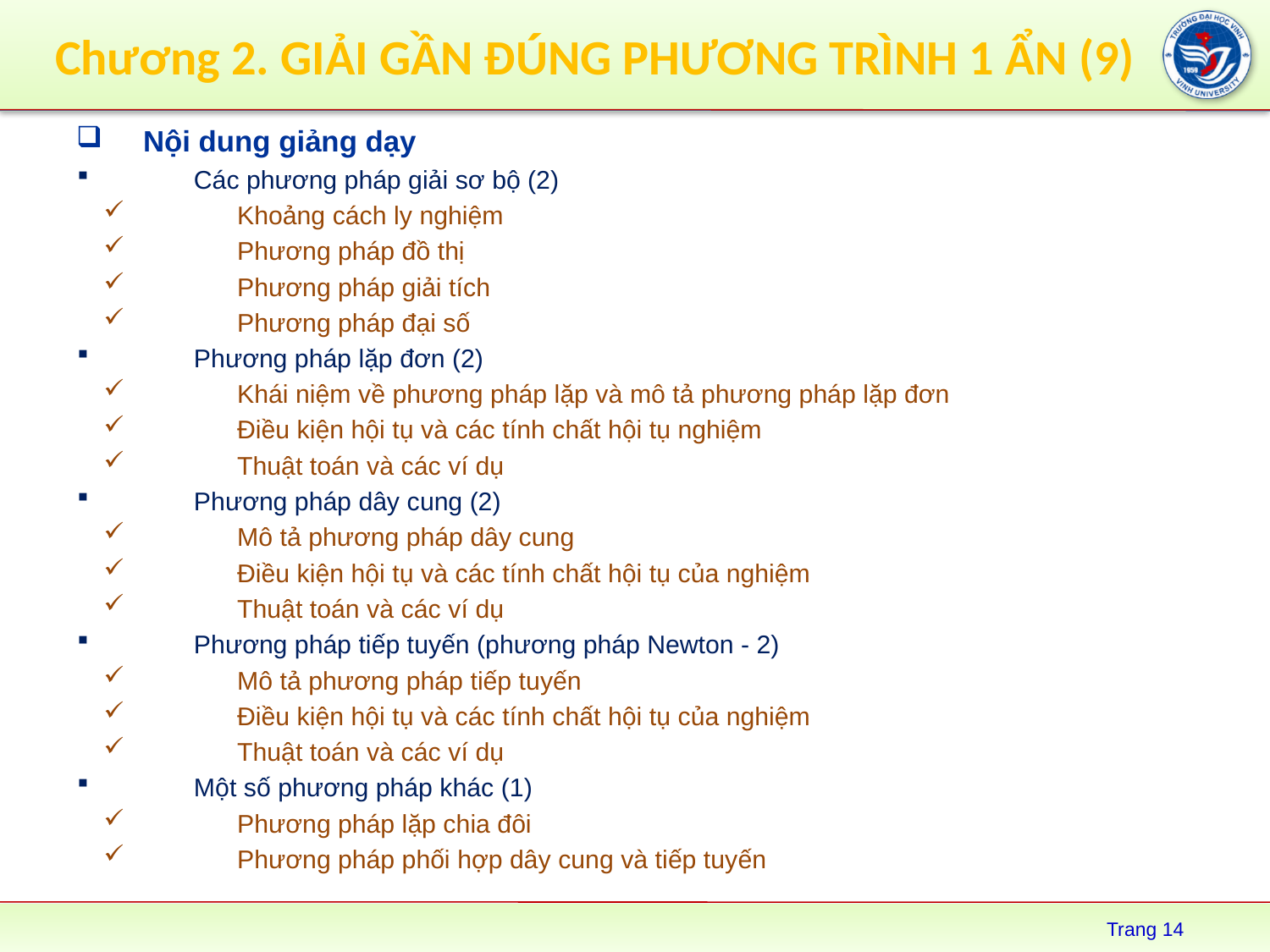

# Chương 2. GIẢI GẦN ĐÚNG PHƯƠNG TRÌNH 1 ẨN (9)
Nội dung giảng dạy
Các phương pháp giải sơ bộ (2)
Khoảng cách ly nghiệm
Phương pháp đồ thị
Phương pháp giải tích
Phương pháp đại số
Phương pháp lặp đơn (2)
Khái niệm về phương pháp lặp và mô tả phương pháp lặp đơn
Điều kiện hội tụ và các tính chất hội tụ nghiệm
Thuật toán và các ví dụ
Phương pháp dây cung (2)
Mô tả phương pháp dây cung
Điều kiện hội tụ và các tính chất hội tụ của nghiệm
Thuật toán và các ví dụ
Phương pháp tiếp tuyến (phương pháp Newton - 2)
Mô tả phương pháp tiếp tuyến
Điều kiện hội tụ và các tính chất hội tụ của nghiệm
Thuật toán và các ví dụ
Một số phương pháp khác (1)
Phương pháp lặp chia đôi
Phương pháp phối hợp dây cung và tiếp tuyến